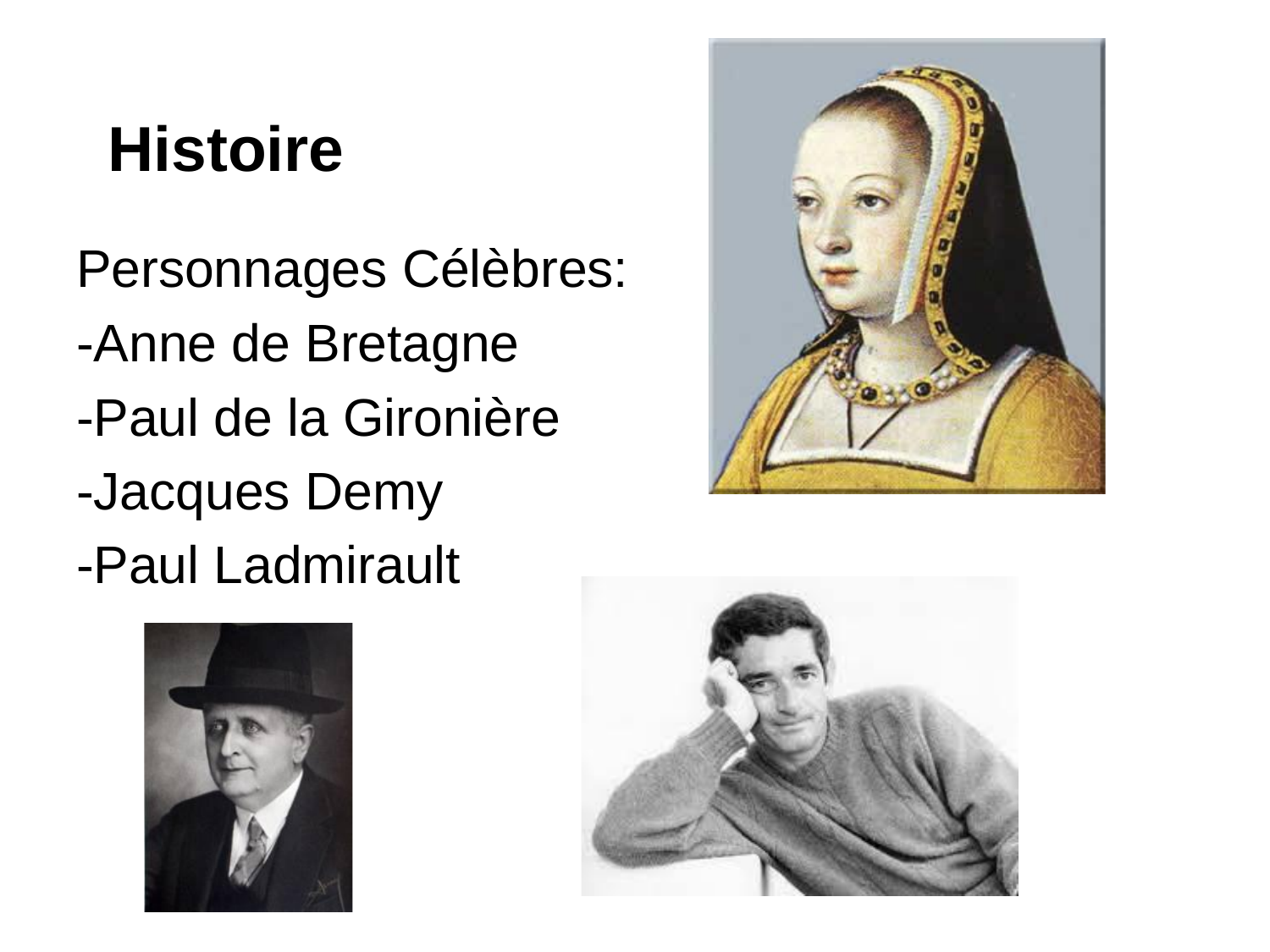

# Histoire

Personnages Célèbres:
-Anne de Bretagne
-Paul de la Gironière
-Jacques Demy
-Paul Ladmirault